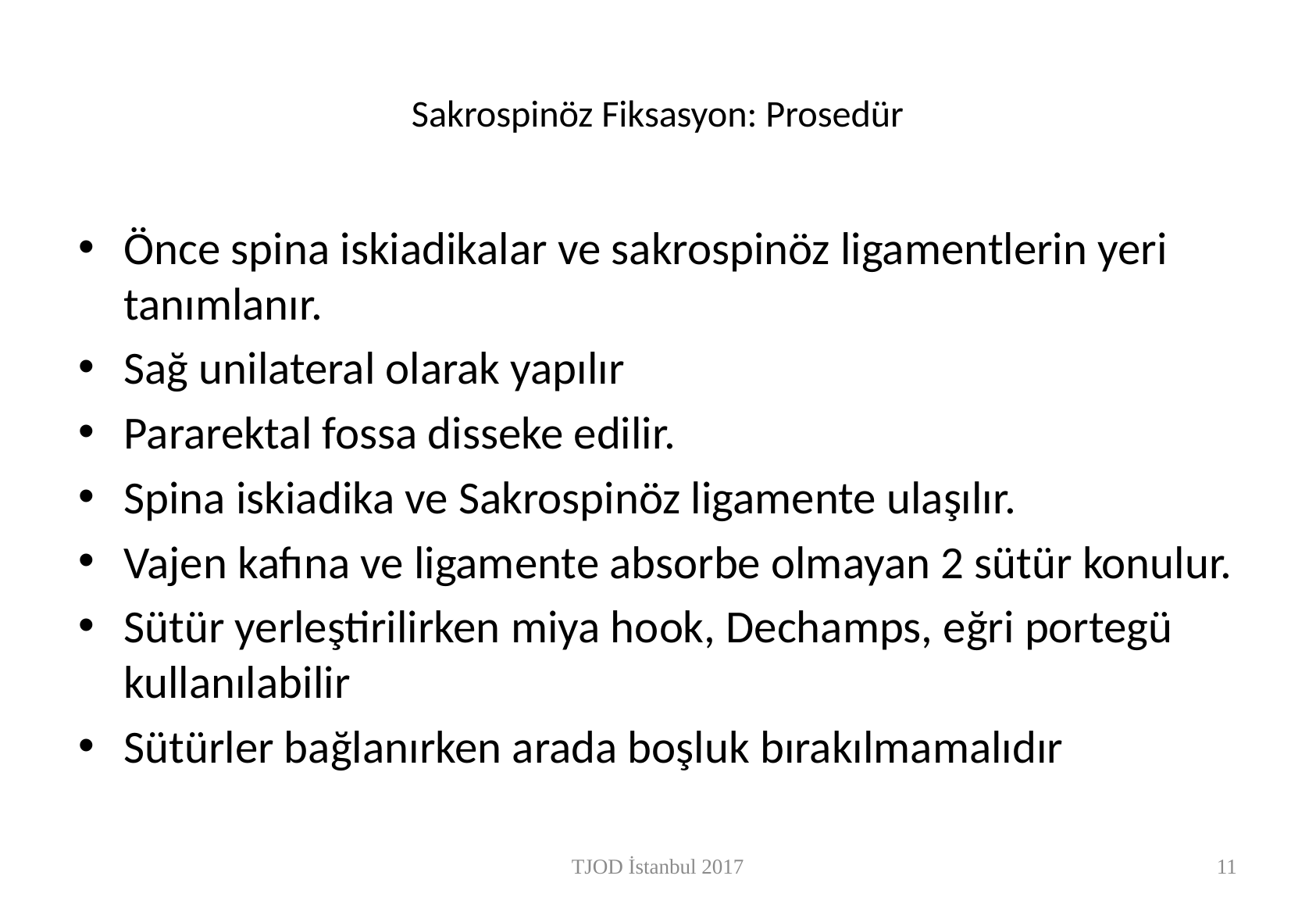

# Sakrospinöz Fiksasyon: Prosedür

Önce spina iskiadikalar ve sakrospinöz ligamentlerin yeri tanımlanır.
Sağ unilateral olarak yapılır
Pararektal fossa disseke edilir.
Spina iskiadika ve Sakrospinöz ligamente ulaşılır.
Vajen kafına ve ligamente absorbe olmayan 2 sütür konulur.
Sütür yerleştirilirken miya hook, Dechamps, eğri portegü kullanılabilir
Sütürler bağlanırken arada boşluk bırakılmamalıdır

TJOD İstanbul 2017
11